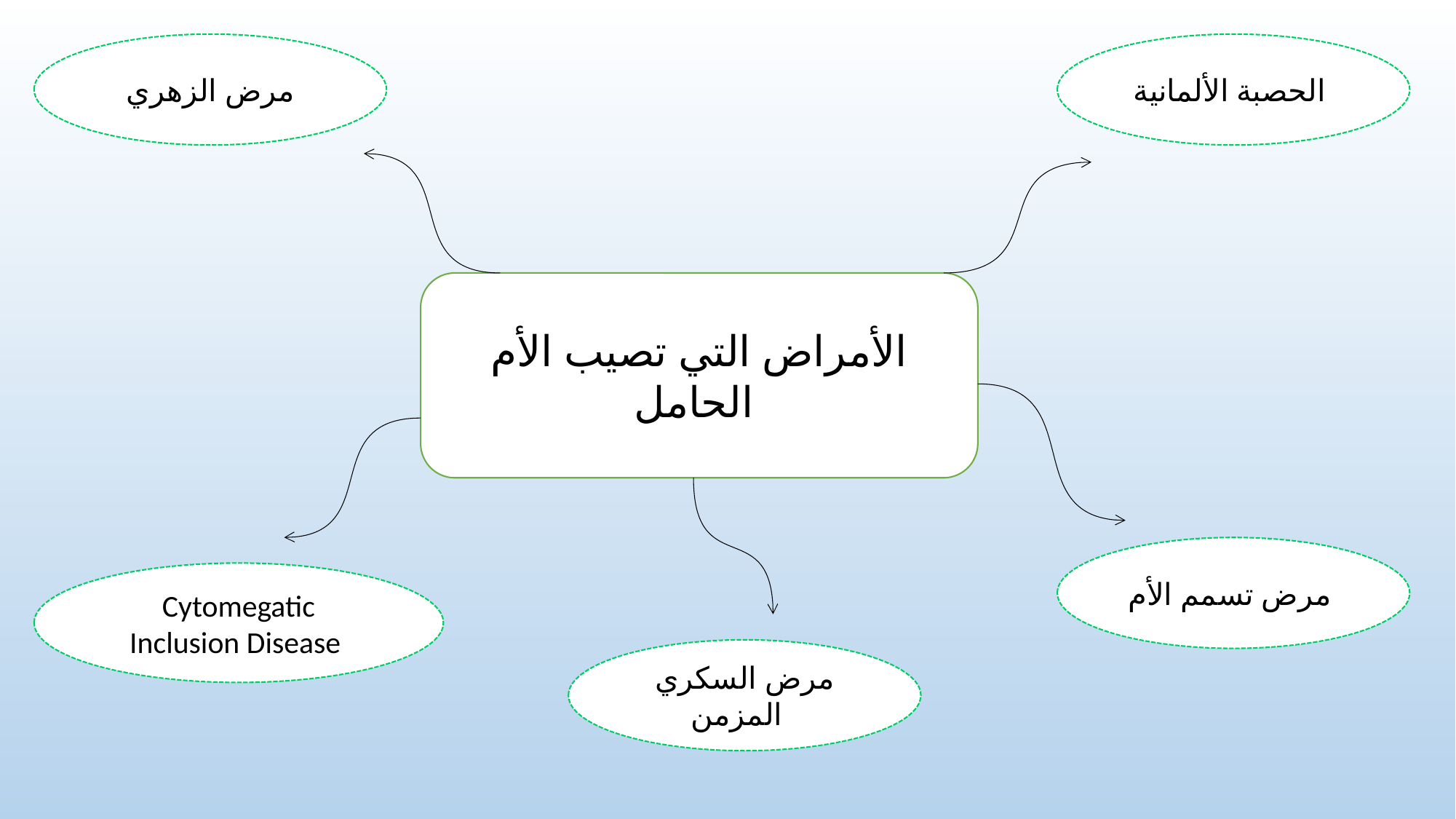

مرض الزهري
الحصبة الألمانية
الأمراض التي تصيب الأم الحامل
مرض تسمم الأم
Cytomegatic Inclusion Disease
مرض السكري المزمن